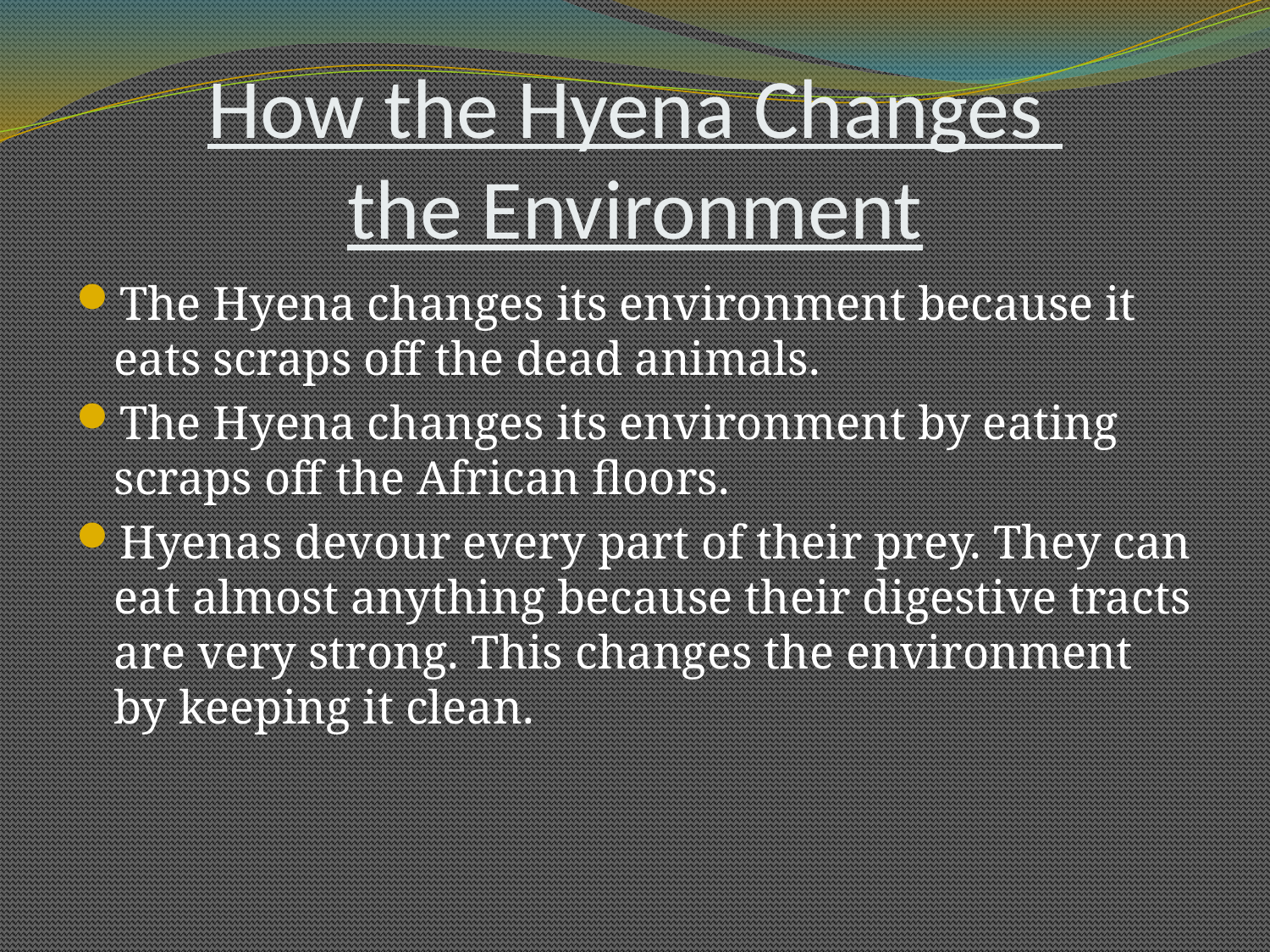

# How the Hyena Changes the Environment
The Hyena changes its environment because it eats scraps off the dead animals.
The Hyena changes its environment by eating scraps off the African floors.
Hyenas devour every part of their prey. They can eat almost anything because their digestive tracts are very strong. This changes the environment by keeping it clean.